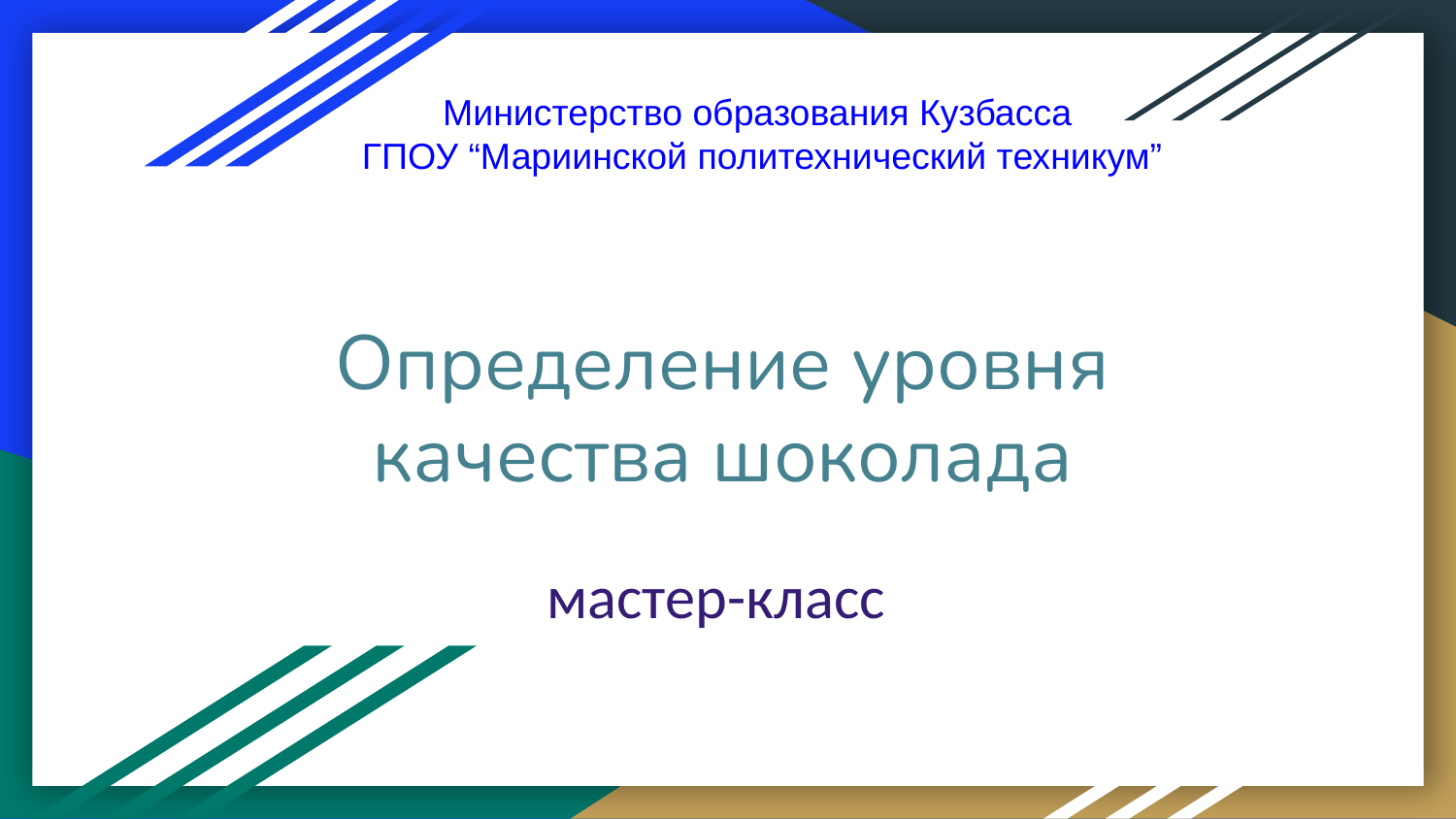

Министерство образования Кузбасса
ГПОУ “Мариинской политехнический техникум”
# Определение уровня качества шоколада
мастер-класс